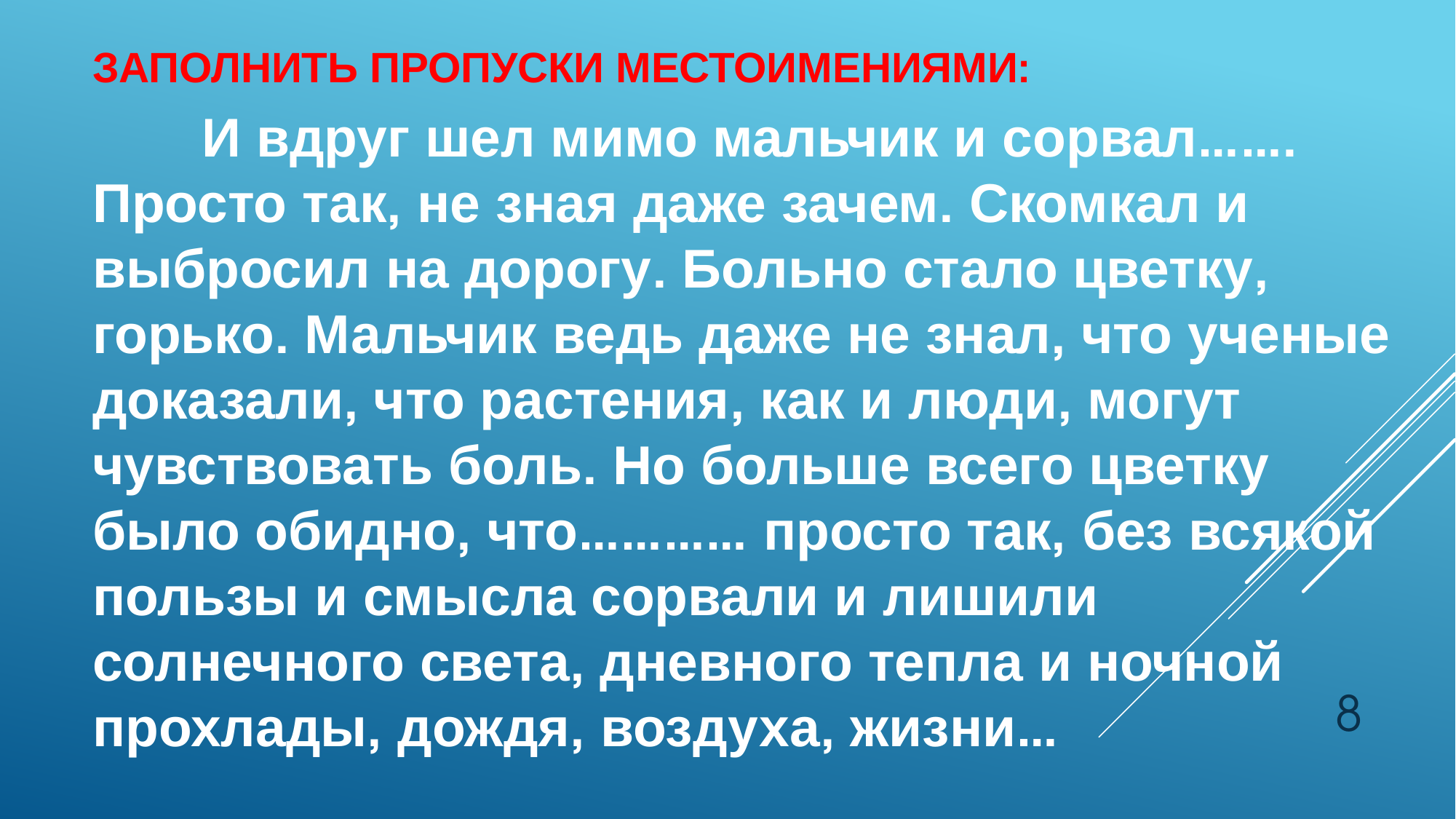

# Заполнить пропуски местоимениями:
	И вдруг шел мимо мальчик и сорвал……. Просто так, не зная даже зачем. Скомкал и выбросил на дорогу. Больно стало цветку, горько. Мальчик ведь даже не знал, что ученые доказали, что растения, как и люди, могут чувствовать боль. Но больше всего цветку было обидно, что………… просто так, без всякой пользы и смысла сорвали и лишили солнечного света, дневного тепла и ночной прохлады, дождя, воздуха, жизни…
8